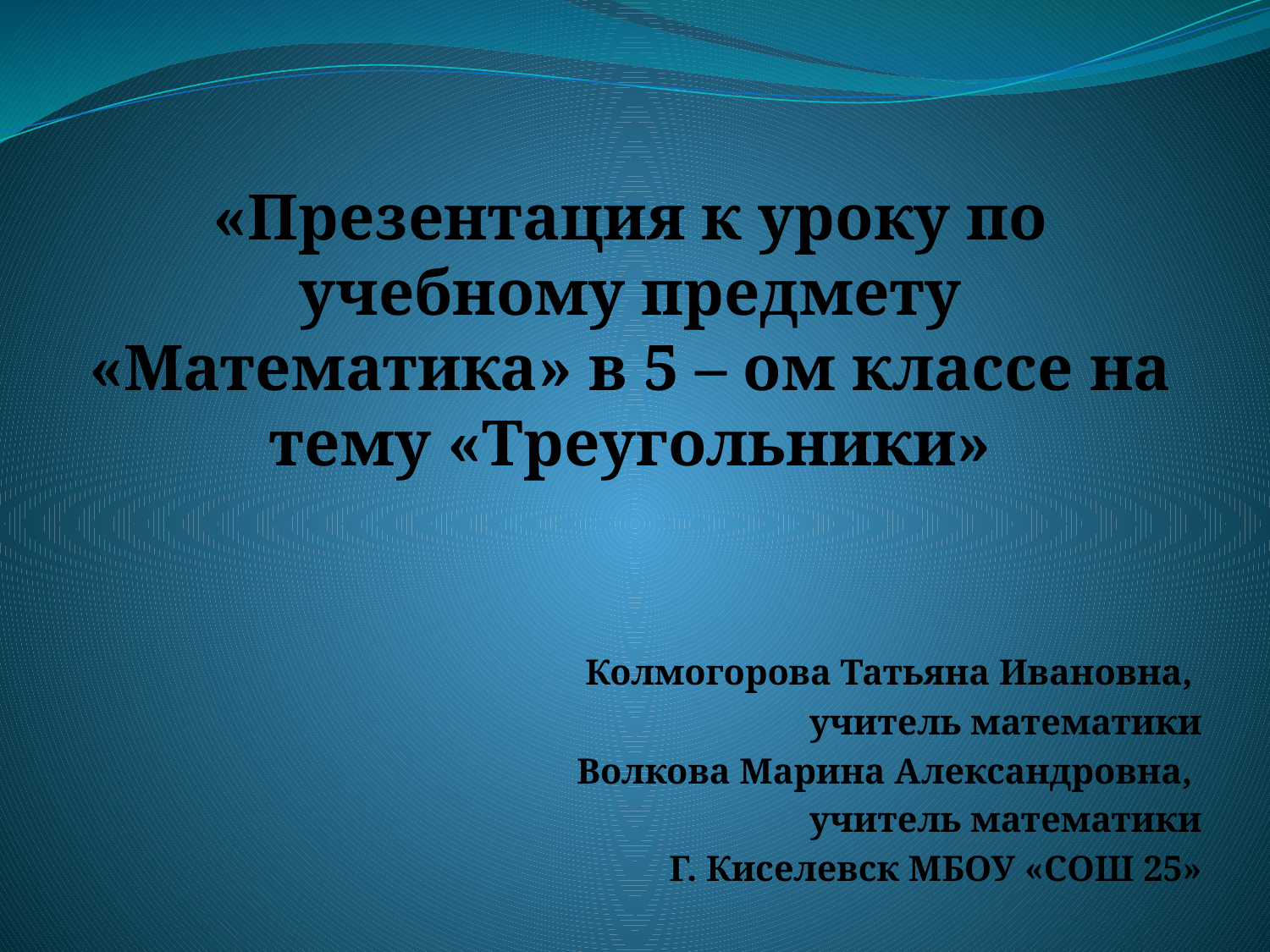

«Презентация к уроку по учебному предмету «Математика» в 5 – ом классе на тему «Треугольники»

       Колмогорова Татьяна Ивановна,
 учитель математики
Волкова Марина Александровна,
учитель математики
Г. Киселевск МБОУ «СОШ 25»